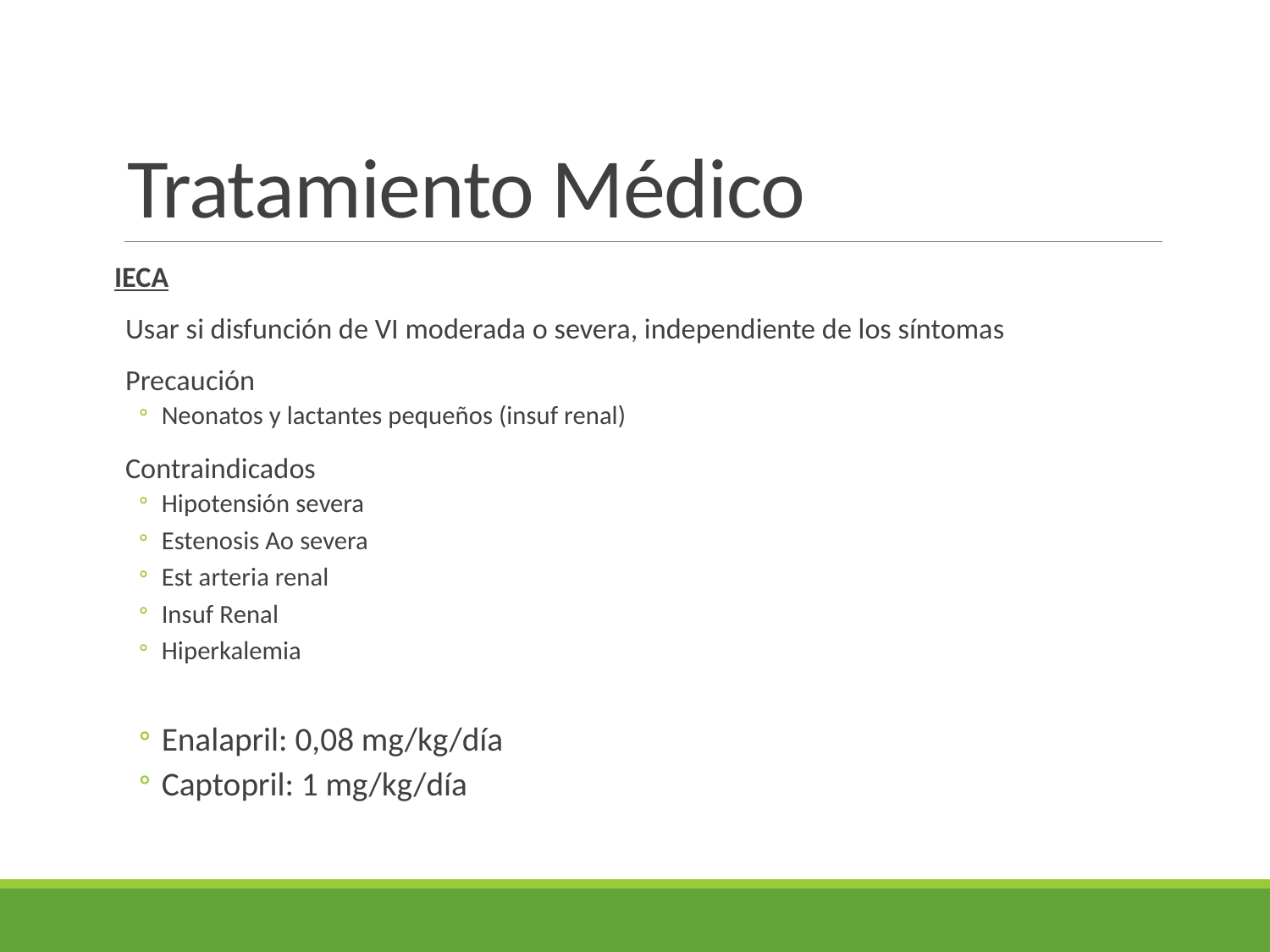

# Tratamiento Médico
IECA
Usar si disfunción de VI moderada o severa, independiente de los síntomas
Precaución
Neonatos y lactantes pequeños (insuf renal)
Contraindicados
Hipotensión severa
Estenosis Ao severa
Est arteria renal
Insuf Renal
Hiperkalemia

Enalapril: 0,08 mg/kg/día
Captopril: 1 mg/kg/día